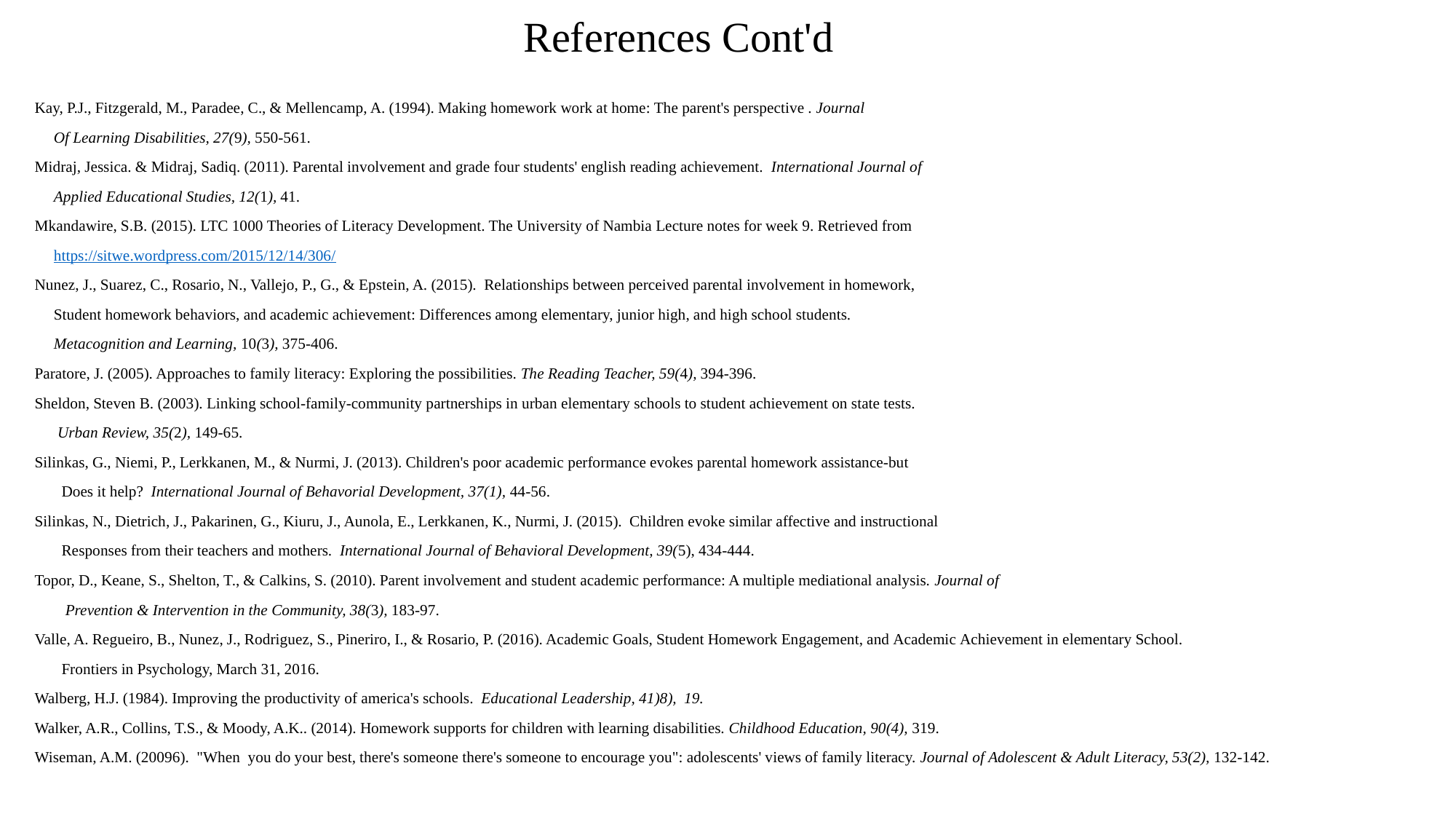

# References Cont'd
Kay, P.J., Fitzgerald, M., Paradee, C., & Mellencamp, A. (1994). Making homework work at home: The parent's perspective . Journal
     Of Learning Disabilities, 27(9), 550-561.
Midraj, Jessica. & Midraj, Sadiq. (2011). Parental involvement and grade four students' english reading achievement.  International Journal of
     Applied Educational Studies, 12(1), 41.
Mkandawire, S.B. (2015). LTC 1000 Theories of Literacy Development. The University of Nambia Lecture notes for week 9. Retrieved from
     https://sitwe.wordpress.com/2015/12/14/306/
Nunez, J., Suarez, C., Rosario, N., Vallejo, P., G., & Epstein, A. (2015).  Relationships between perceived parental involvement in homework,
     Student homework behaviors, and academic achievement: Differences among elementary, junior high, and high school students.
     Metacognition and Learning, 10(3), 375-406.
Paratore, J. (2005). Approaches to family literacy: Exploring the possibilities. The Reading Teacher, 59(4), 394-396.
Sheldon, Steven B. (2003). Linking school-family-community partnerships in urban elementary schools to student achievement on state tests.
      Urban Review, 35(2), 149-65.
Silinkas, G., Niemi, P., Lerkkanen, M., & Nurmi, J. (2013). Children's poor academic performance evokes parental homework assistance-but
       Does it help?  International Journal of Behavorial Development, 37(1), 44-56.
Silinkas, N., Dietrich, J., Pakarinen, G., Kiuru, J., Aunola, E., Lerkkanen, K., Nurmi, J. (2015).  Children evoke similar affective and instructional
       Responses from their teachers and mothers.  International Journal of Behavioral Development, 39(5), 434-444.
Topor, D., Keane, S., Shelton, T., & Calkins, S. (2010). Parent involvement and student academic performance: A multiple mediational analysis. Journal of
        Prevention & Intervention in the Community, 38(3), 183-97.
Valle, A. Regueiro, B., Nunez, J., Rodriguez, S., Pineriro, I., & Rosario, P. (2016). Academic Goals, Student Homework Engagement, and Academic Achievement in elementary School.
       Frontiers in Psychology, March 31, 2016.
Walberg, H.J. (1984). Improving the productivity of america's schools.  Educational Leadership, 41)8),  19.
Walker, A.R., Collins, T.S., & Moody, A.K.. (2014). Homework supports for children with learning disabilities. Childhood Education, 90(4), 319.
Wiseman, A.M. (20096).  "When  you do your best, there's someone there's someone to encourage you": adolescents' views of family literacy. Journal of Adolescent & Adult Literacy, 53(2), 132-142.